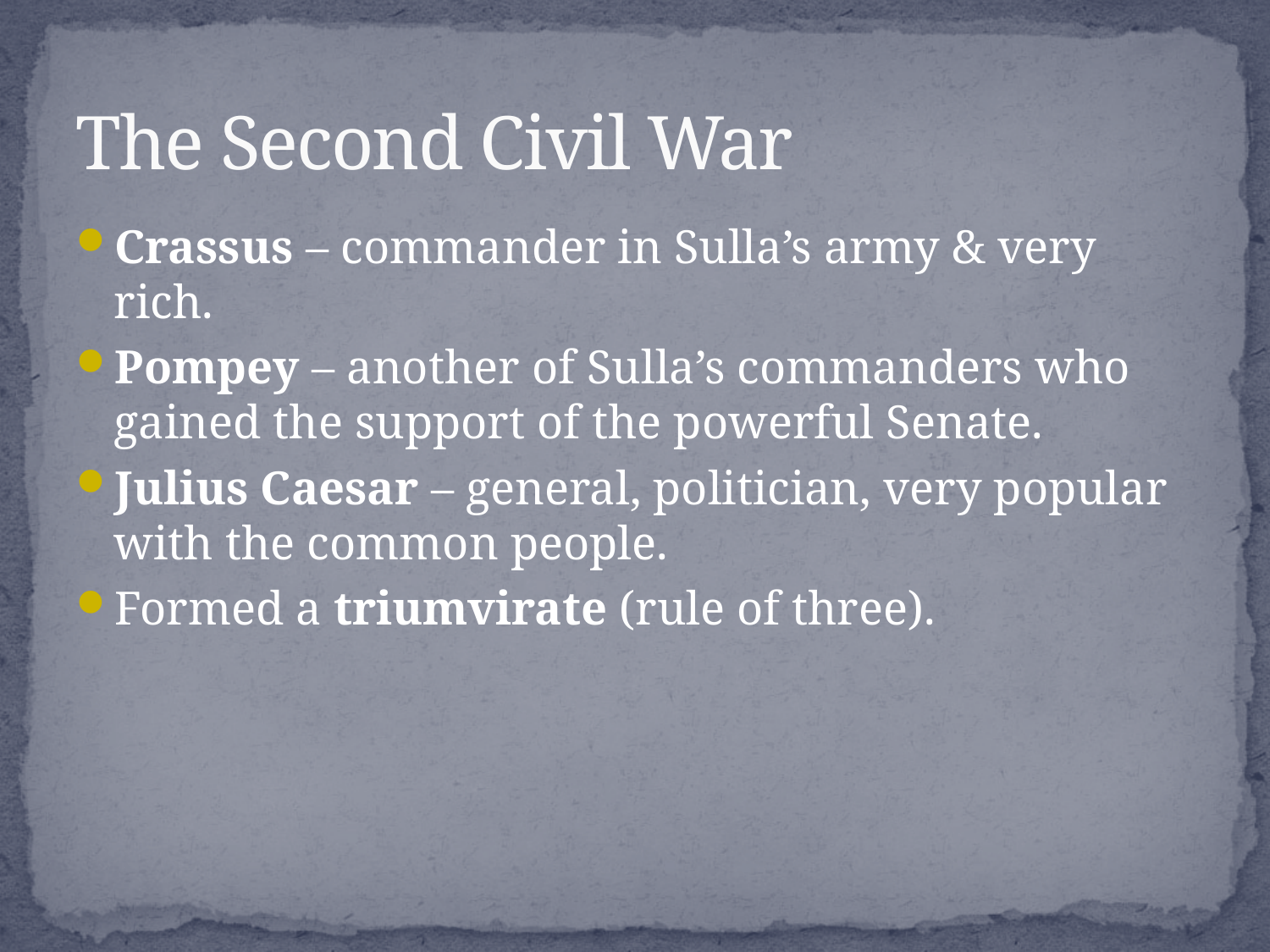

# The Second Civil War
Crassus – commander in Sulla’s army & very rich.
Pompey – another of Sulla’s commanders who gained the support of the powerful Senate.
Julius Caesar – general, politician, very popular with the common people.
Formed a triumvirate (rule of three).